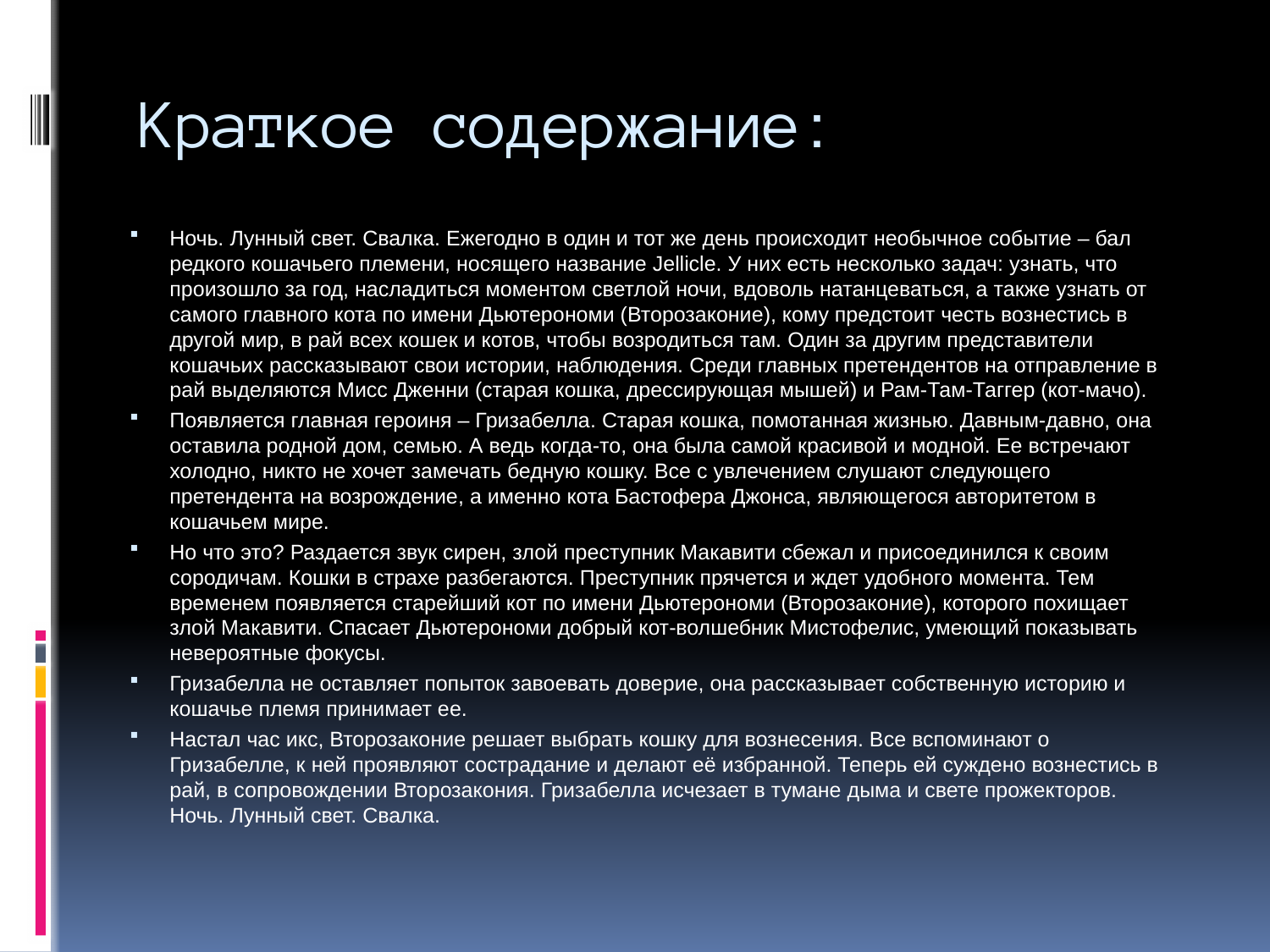

# Краткое содержание:
Ночь. Лунный свет. Свалка. Ежегодно в один и тот же день происходит необычное событие – бал редкого кошачьего племени, носящего название Jellicle. У них есть несколько задач: узнать, что произошло за год, насладиться моментом светлой ночи, вдоволь натанцеваться, а также узнать от самого главного кота по имени Дьютерономи (Второзаконие), кому предстоит честь вознестись в другой мир, в рай всех кошек и котов, чтобы возродиться там. Один за другим представители кошачьих рассказывают свои истории, наблюдения. Среди главных претендентов на отправление в рай выделяются Мисс Дженни (старая кошка, дрессирующая мышей) и Рам-Там-Таггер (кот-мачо).
Появляется главная героиня – Гризабелла. Старая кошка, помотанная жизнью. Давным-давно, она оставила родной дом, семью. А ведь когда-то, она была самой красивой и модной. Ее встречают холодно, никто не хочет замечать бедную кошку. Все с увлечением слушают следующего претендента на возрождение, а именно кота Бастофера Джонса, являющегося авторитетом в кошачьем мире.
Но что это? Раздается звук сирен, злой преступник Макавити сбежал и присоединился к своим сородичам. Кошки в страхе разбегаются. Преступник прячется и ждет удобного момента. Тем временем появляется старейший кот по имени Дьютерономи (Второзаконие), которого похищает злой Макавити. Спасает Дьютерономи добрый кот-волшебник Мистофелис, умеющий показывать невероятные фокусы.
Гризабелла не оставляет попыток завоевать доверие, она рассказывает собственную историю и кошачье племя принимает ее.
Настал час икс, Второзаконие решает выбрать кошку для вознесения. Все вспоминают о Гризабелле, к ней проявляют сострадание и делают её избранной. Теперь ей суждено вознестись в рай, в сопровождении Второзакония. Гризабелла исчезает в тумане дыма и свете прожекторов. Ночь. Лунный свет. Свалка.